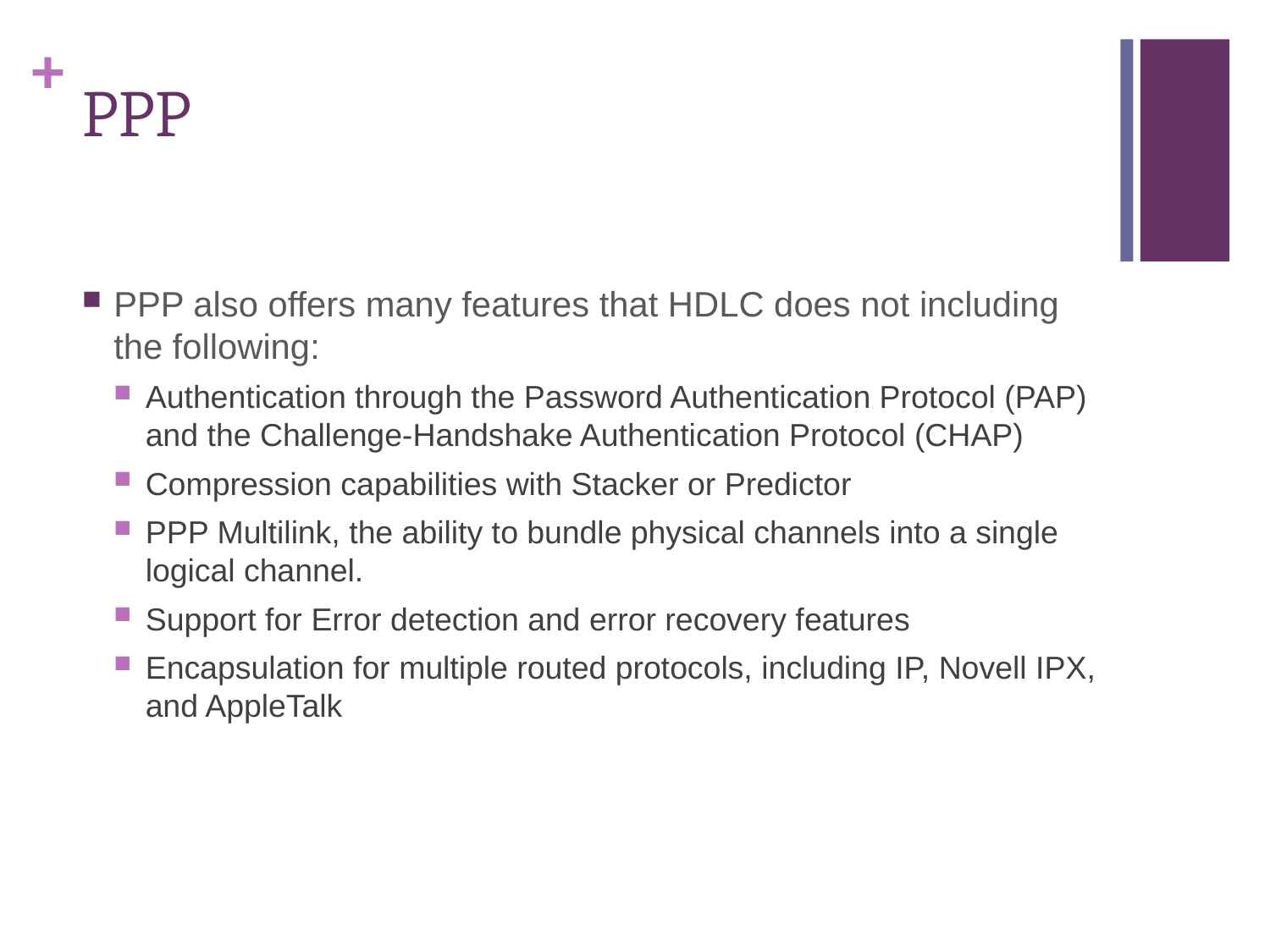

# PPP
PPP also offers many features that HDLC does not including the following:
Authentication through the Password Authentication Protocol (PAP) and the Challenge-Handshake Authentication Protocol (CHAP)
Compression capabilities with Stacker or Predictor
PPP Multilink, the ability to bundle physical channels into a single logical channel.
Support for Error detection and error recovery features
Encapsulation for multiple routed protocols, including IP, Novell IPX, and AppleTalk